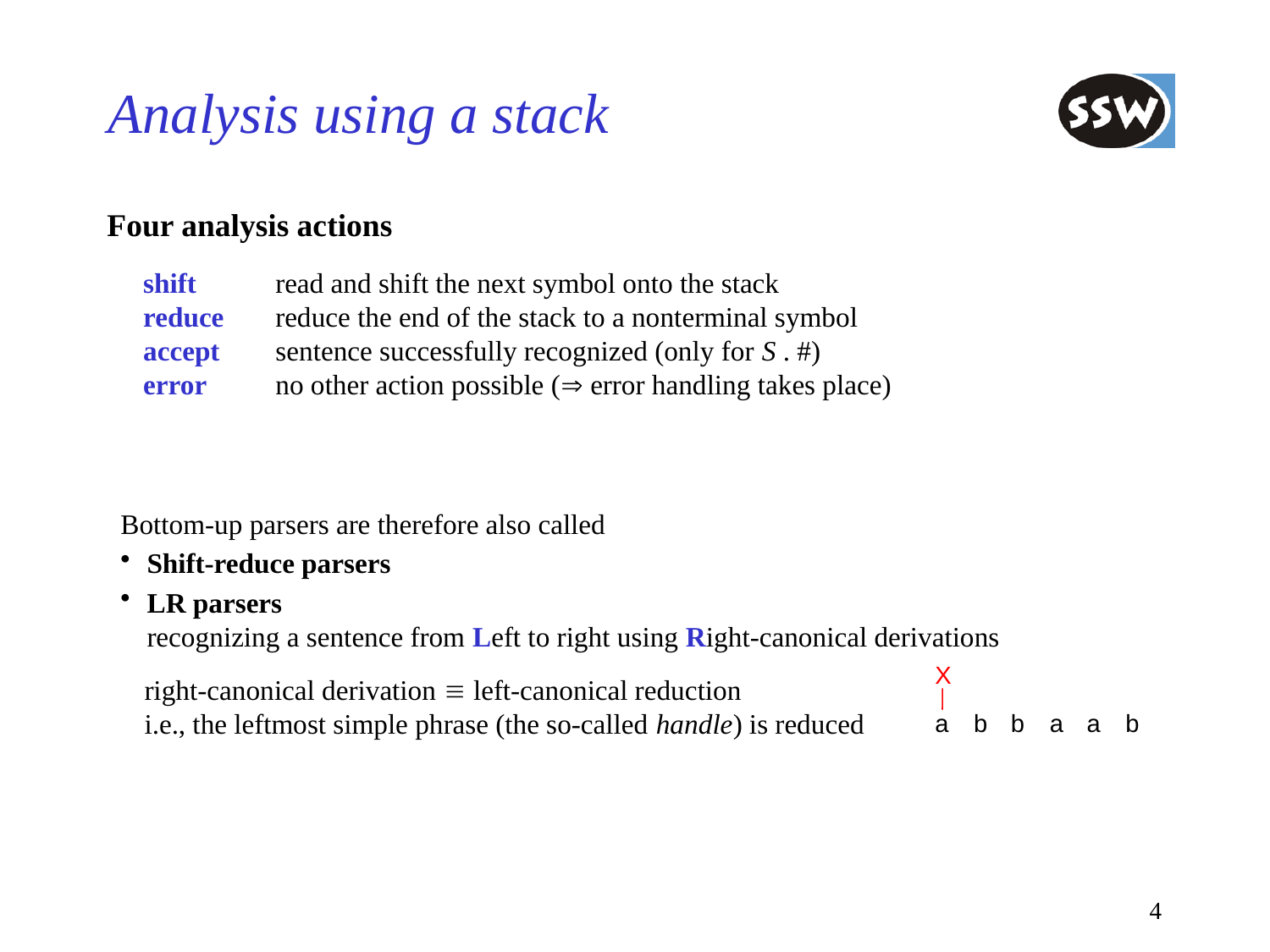

# Analysis using a stack
Four analysis actions
shift	read and shift the next symbol onto the stack
reduce	reduce the end of the stack to a nonterminal symbol
accept	sentence successfully recognized (only for S . #)
error	no other action possible (⇒ error handling takes place)
Bottom-up parsers are therefore also called
Shift-reduce parsers
LR parsers
recognizing a sentence from Left to right using Right-canonical derivations
X
right-canonical derivation ≡ left-canonical reduction
i.e., the leftmost simple phrase (the so-called handle) is reduced

a
b
b
a
a
b
4